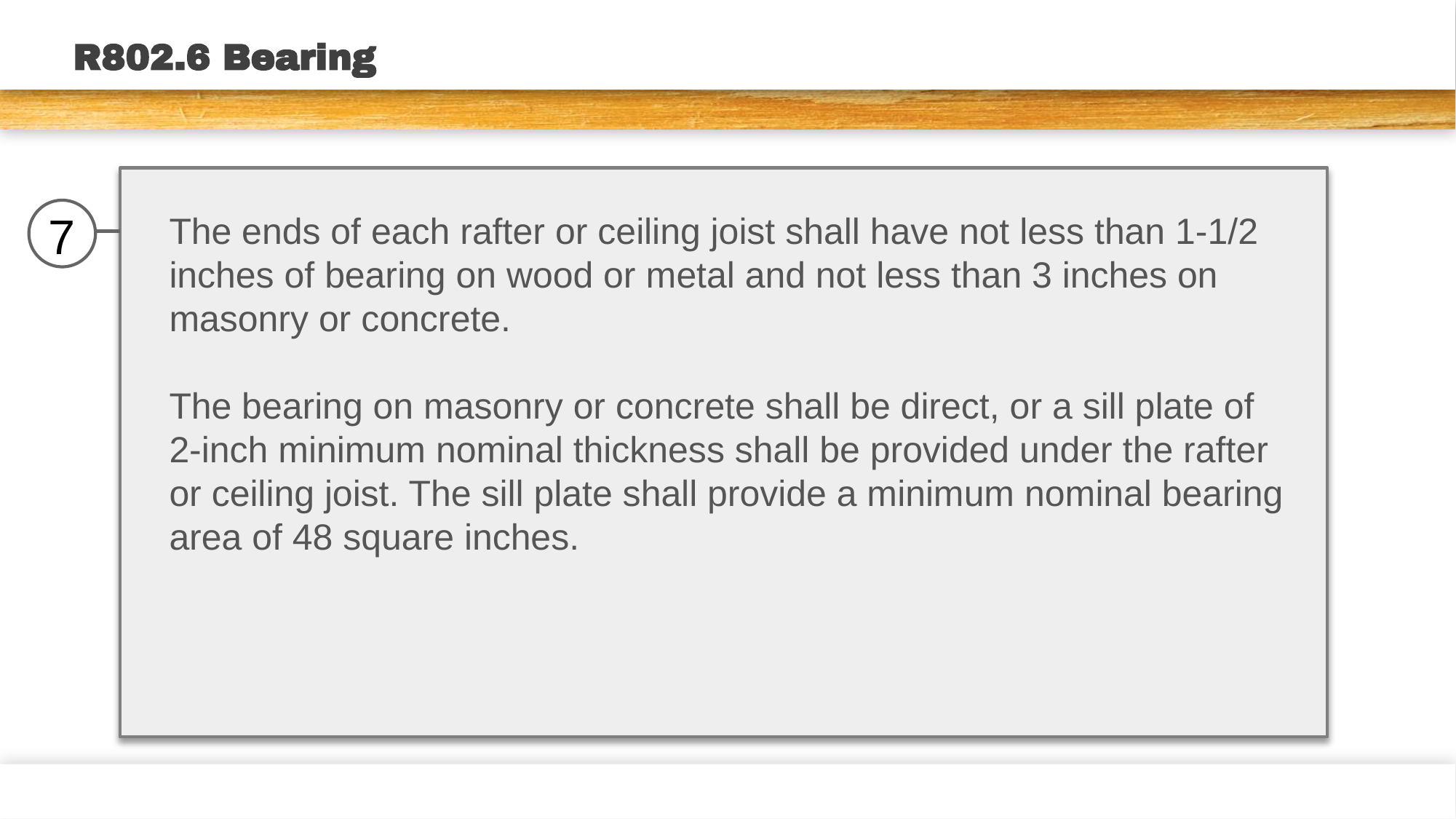

# R802.6 Bearing

7

The ends of each rafter or ceiling joist shall have not less than 1-1/2 inches of bearing on wood or metal and not less than 3 inches on masonry or concrete.

The bearing on masonry or concrete shall be direct, or a sill plate of 2-inch minimum nominal thickness shall be provided under the rafter or ceiling joist. The sill plate shall provide a minimum nominal bearing area of 48 square inches.